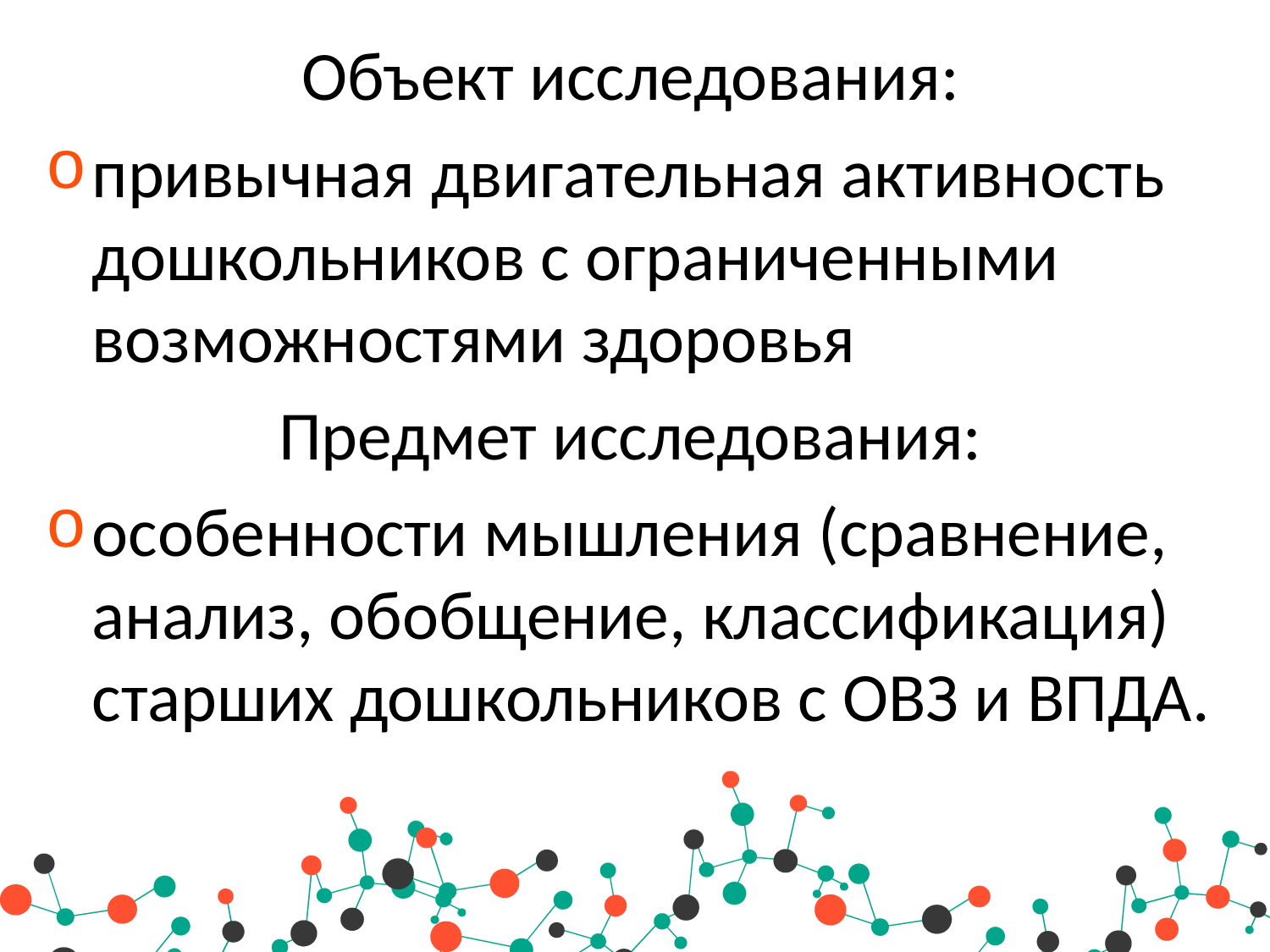

Объект исследования:
привычная двигательная активность дошкольников с ограниченными возможностями здоровья
Предмет исследования:
особенности мышления (сравнение, анализ, обобщение, классификация) старших дошкольников с ОВЗ и ВПДА.